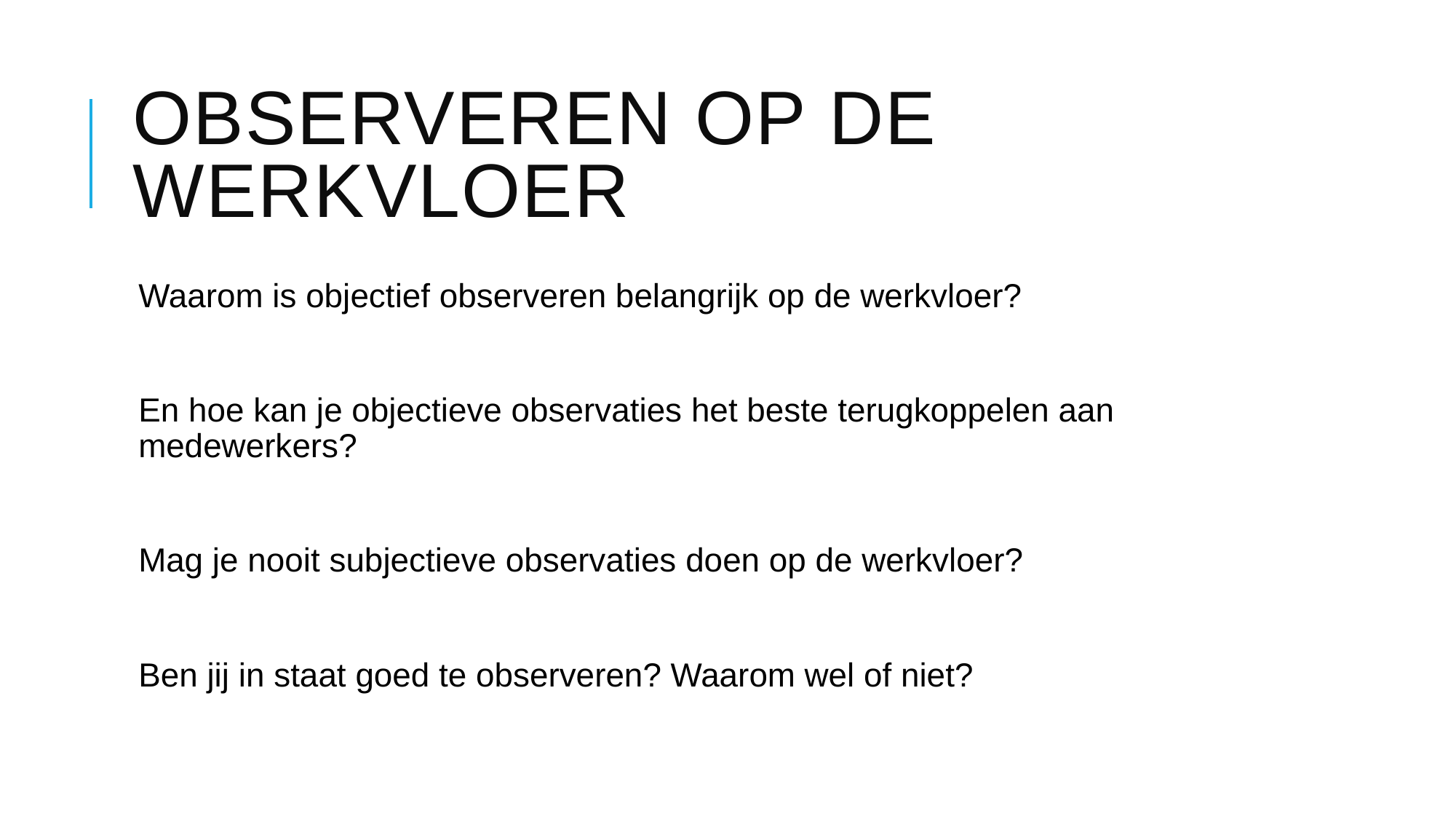

# Observeren op de werkvloer
Waarom is objectief observeren belangrijk op de werkvloer?

En hoe kan je objectieve observaties het beste terugkoppelen aan medewerkers?

Mag je nooit subjectieve observaties doen op de werkvloer?

Ben jij in staat goed te observeren? Waarom wel of niet?